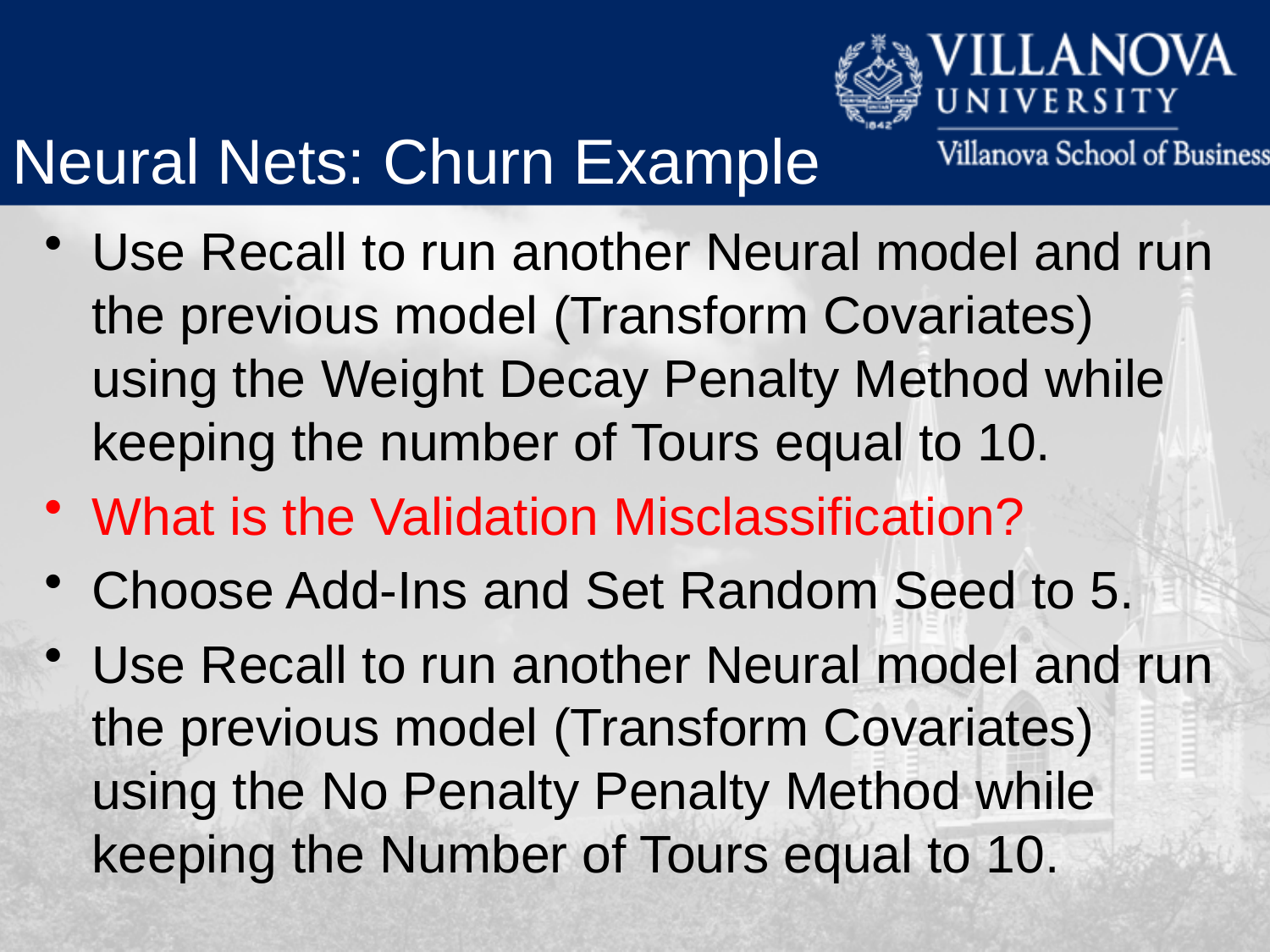

Neural Nets: Churn Example
Use Recall to run another Neural model and run the previous model (Transform Covariates) using the Weight Decay Penalty Method while keeping the number of Tours equal to 10.
What is the Validation Misclassification?
Choose Add-Ins and Set Random Seed to 5.
Use Recall to run another Neural model and run the previous model (Transform Covariates) using the No Penalty Penalty Method while keeping the Number of Tours equal to 10.